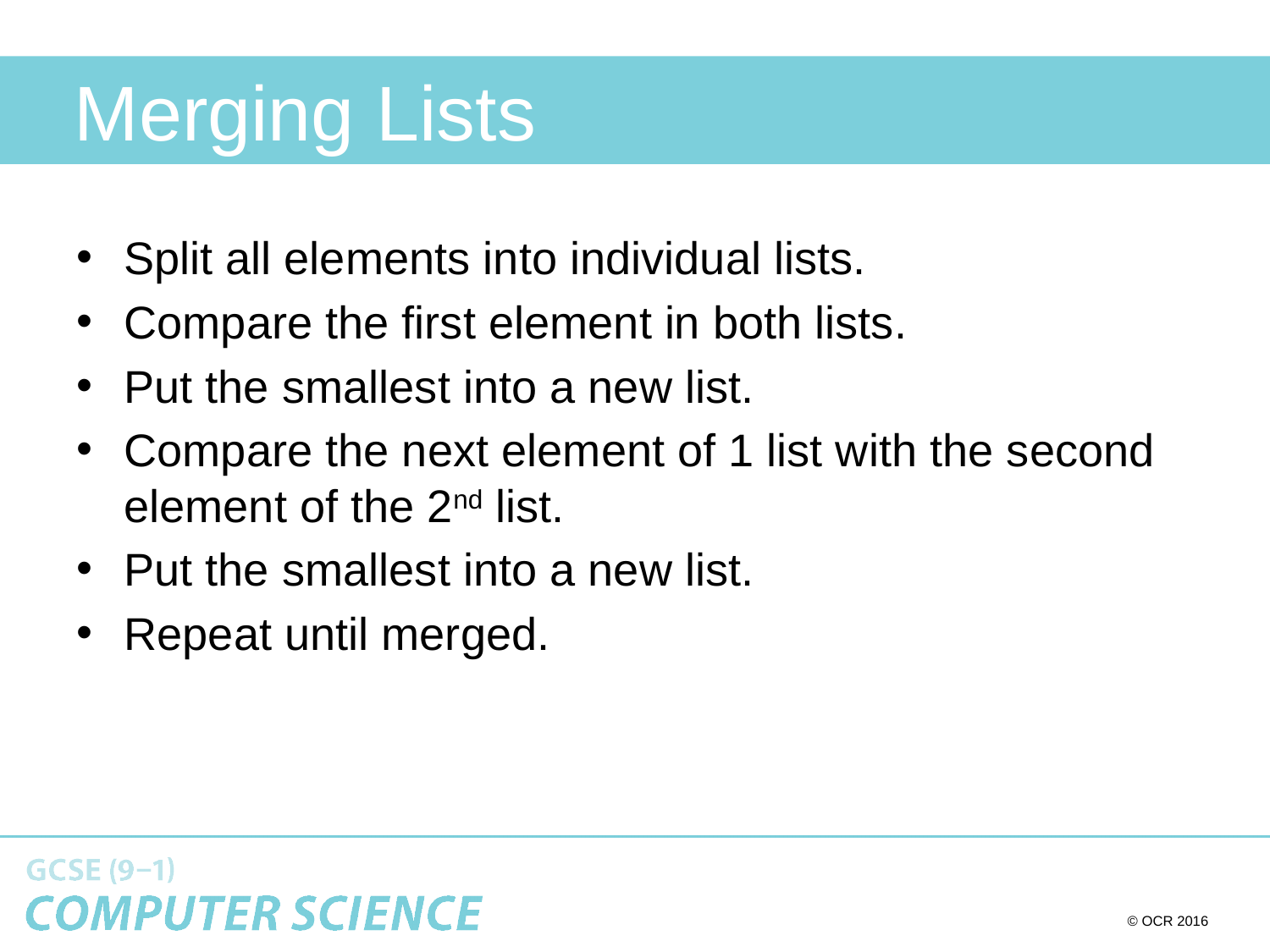

# Merging Lists
Split all elements into individual lists.
Compare the first element in both lists.
Put the smallest into a new list.
Compare the next element of 1 list with the second element of the 2nd list.
Put the smallest into a new list.
Repeat until merged.